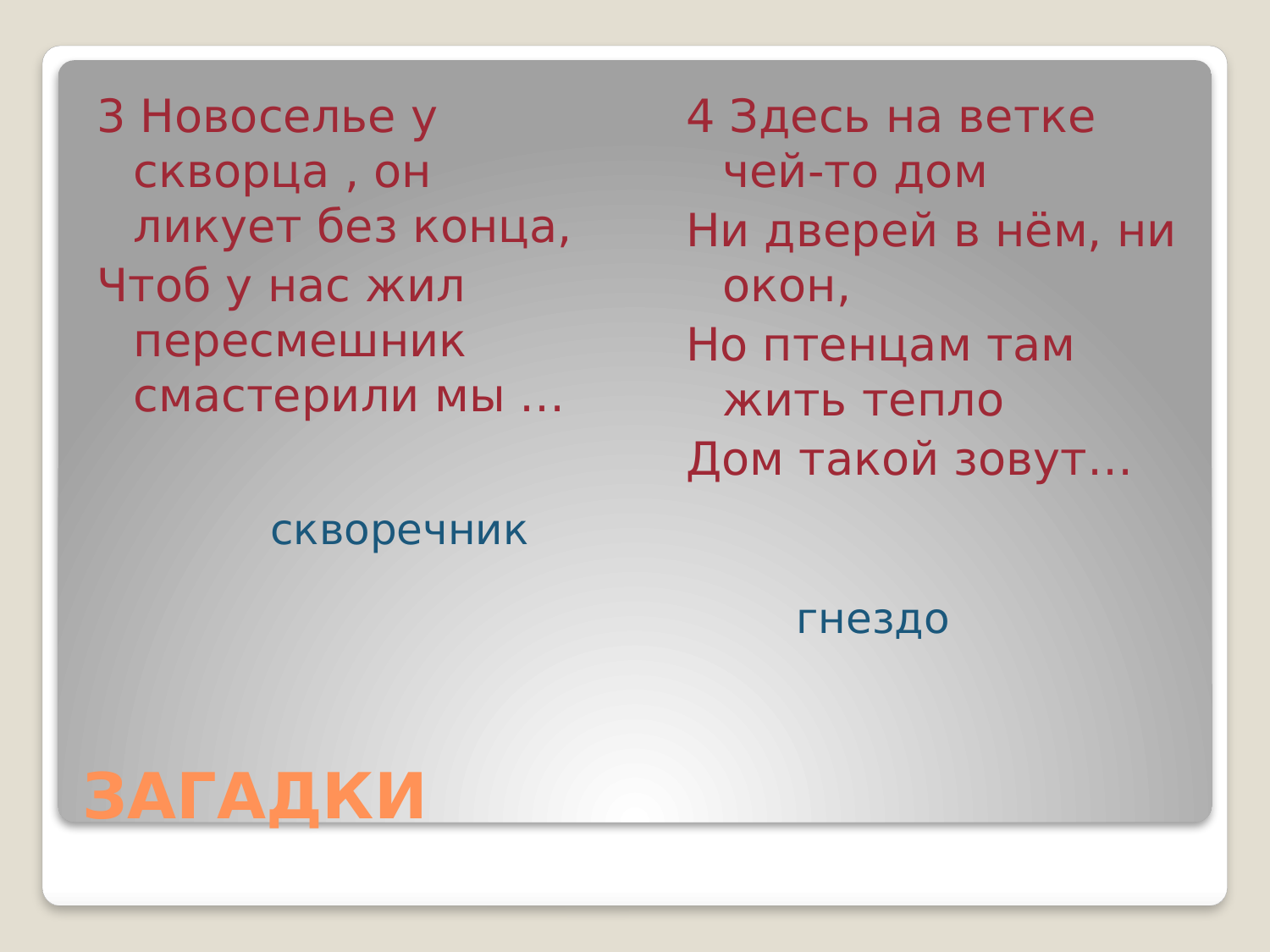

3 Новоселье у скворца , он ликует без конца,
Чтоб у нас жил пересмешник смастерили мы …
4 Здесь на ветке чей-то дом
Ни дверей в нём, ни окон,
Но птенцам там жить тепло
Дом такой зовут…
скворечник
гнездо
# ЗАГАДКИ